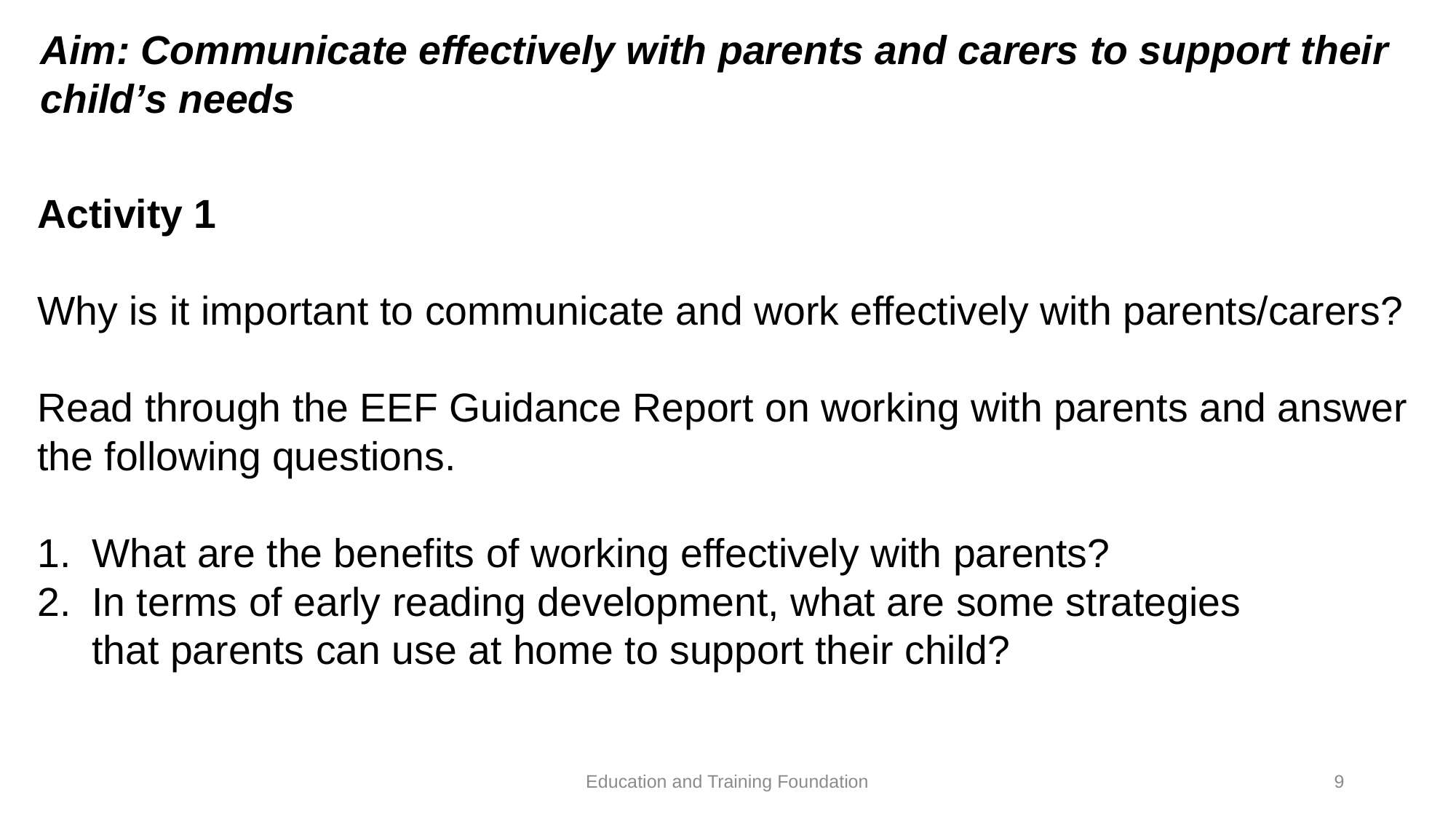

Aim: Communicate effectively with parents and carers to support their child’s needs
​
Activity 1

Why is it important to communicate and work effectively with parents/carers?​
​
Read through the EEF Guidance Report on working with parents and answer the following questions.​

What are the benefits of working effectively with parents?​
In terms of early reading development, what are some strategies that parents can use at home to support their child?
#
Education and Training Foundation
9